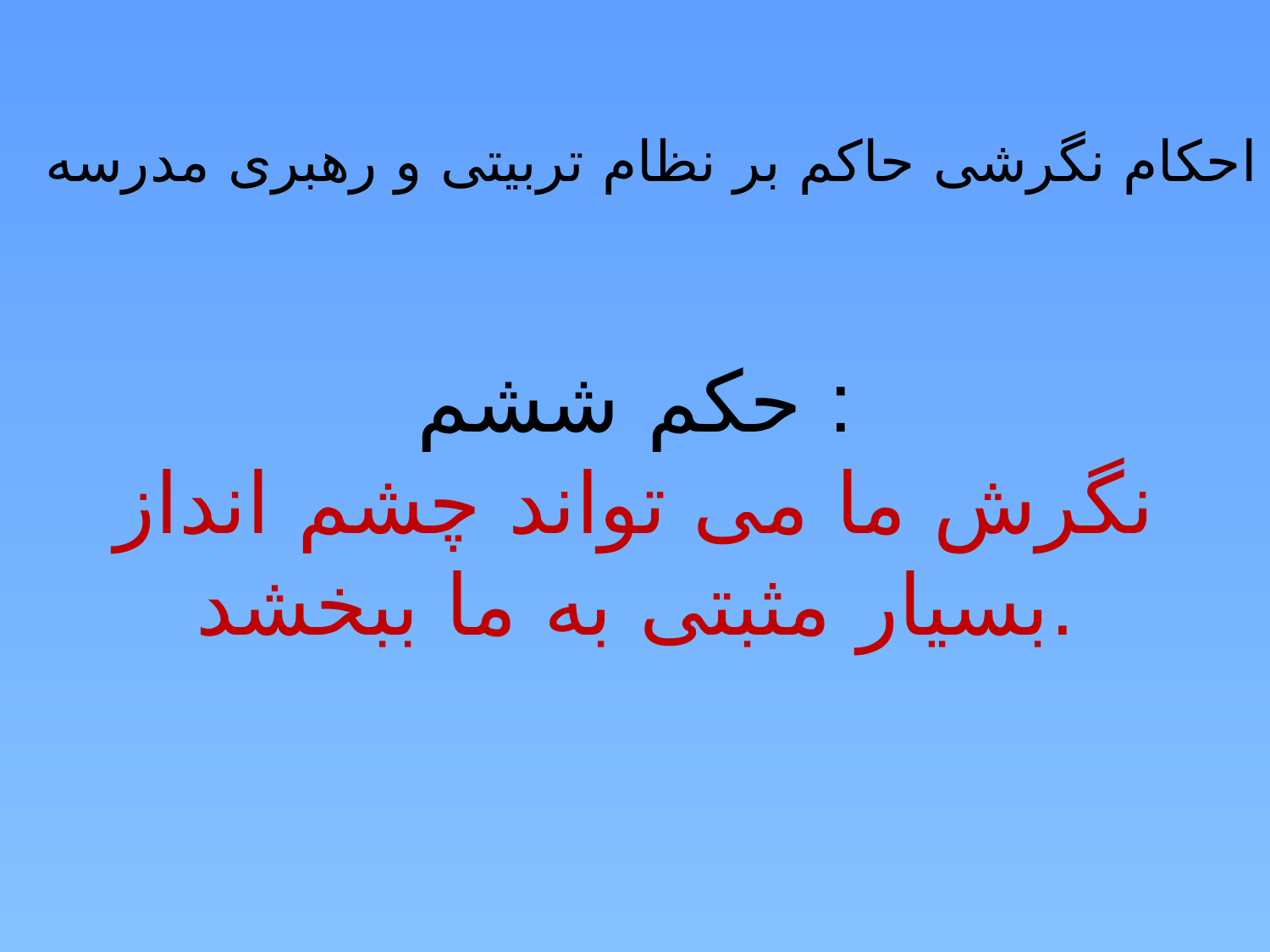

احکام نگرشی حاکم بر نظام تربیتی و رهبری مدرسه

حکم ششم :
نگرش ما می تواند چشم انداز بسیار مثبتی به ما ببخشد.